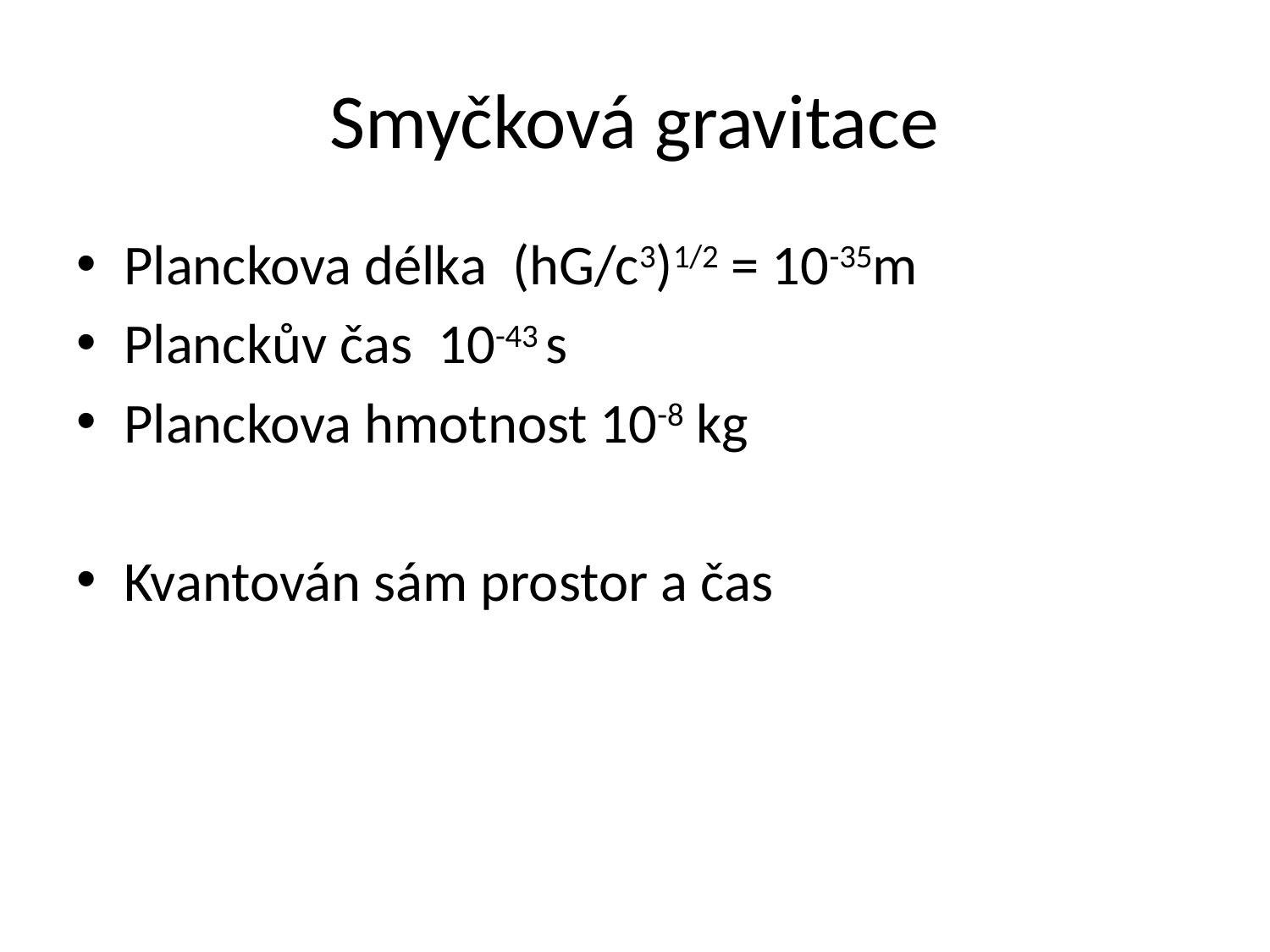

# Smyčková gravitace
Planckova délka  (hG/c3)1/2 = 10-35m
Planckův čas  10-43 s
Planckova hmotnost 10-8 kg

Kvantován sám prostor a čas